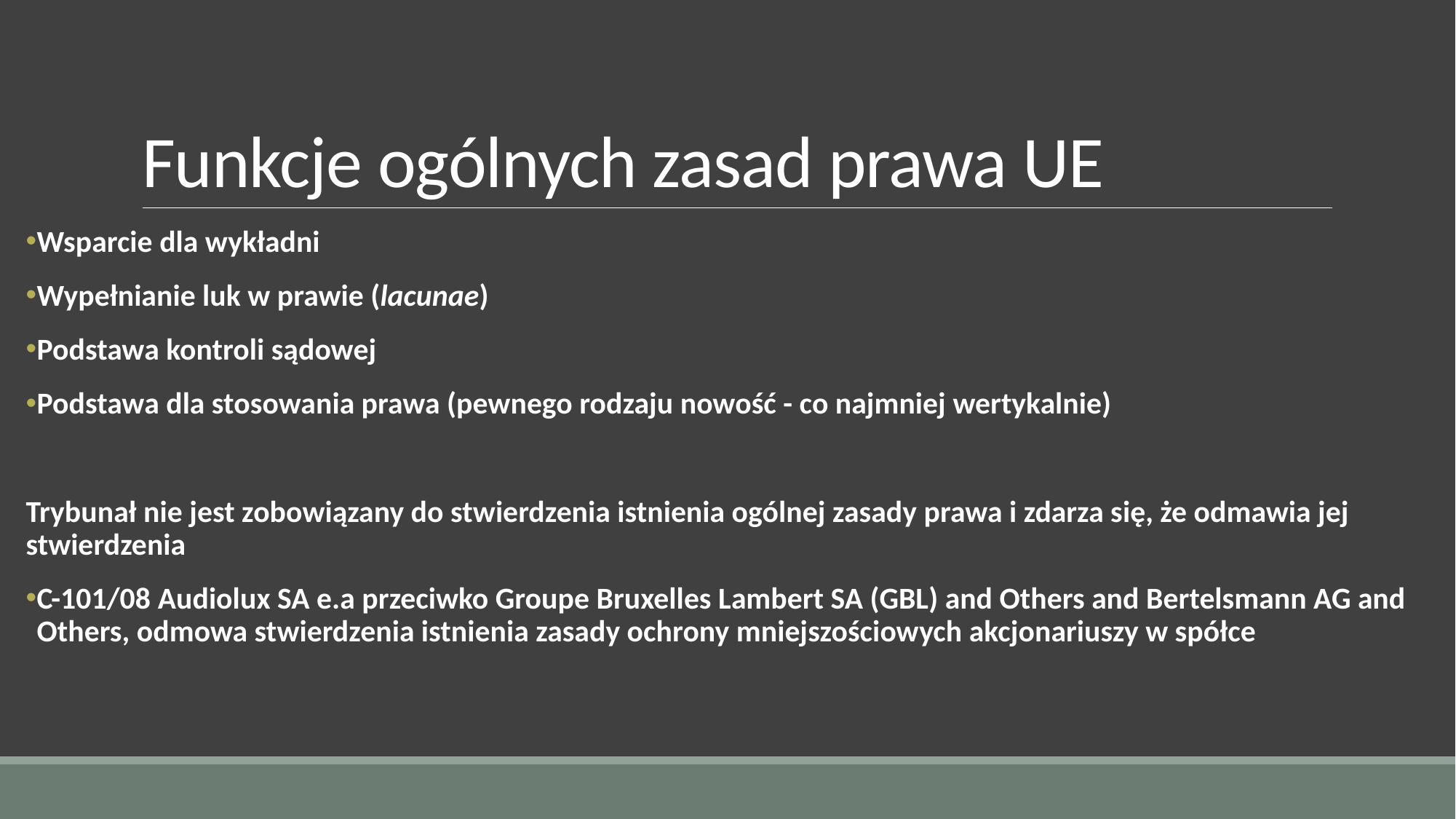

# Funkcje ogólnych zasad prawa UE
Wsparcie dla wykładni
Wypełnianie luk w prawie (lacunae)
Podstawa kontroli sądowej
Podstawa dla stosowania prawa (pewnego rodzaju nowość - co najmniej wertykalnie)

Trybunał nie jest zobowiązany do stwierdzenia istnienia ogólnej zasady prawa i zdarza się, że odmawia jej stwierdzenia
C-101/08 Audiolux SA e.a przeciwko Groupe Bruxelles Lambert SA (GBL) and Others and Bertelsmann AG and Others, odmowa stwierdzenia istnienia zasady ochrony mniejszościowych akcjonariuszy w spółce